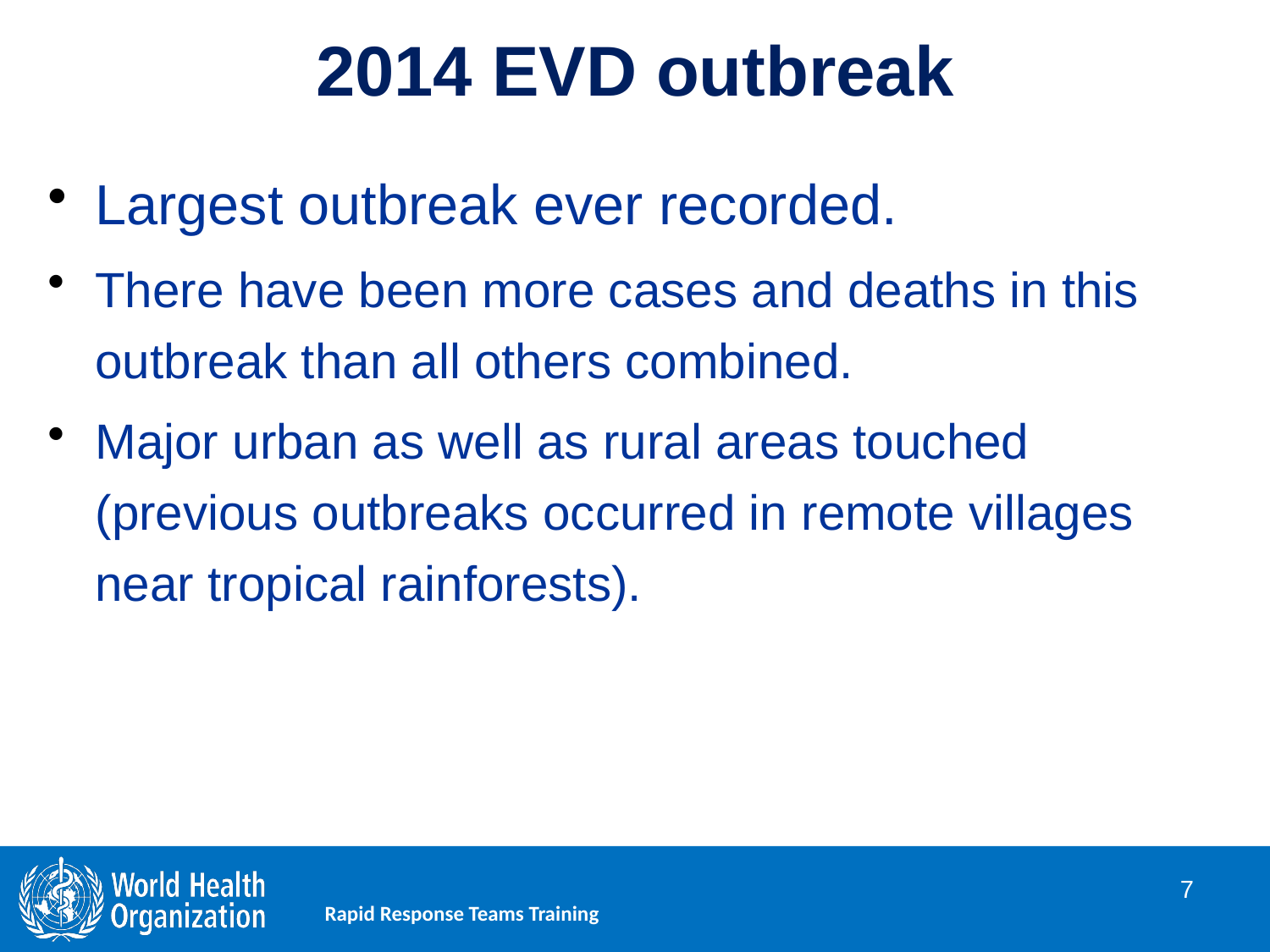

# 2014 EVD outbreak
Largest outbreak ever recorded.
There have been more cases and deaths in this outbreak than all others combined.
Major urban as well as rural areas touched (previous outbreaks occurred in remote villages near tropical rainforests).
7